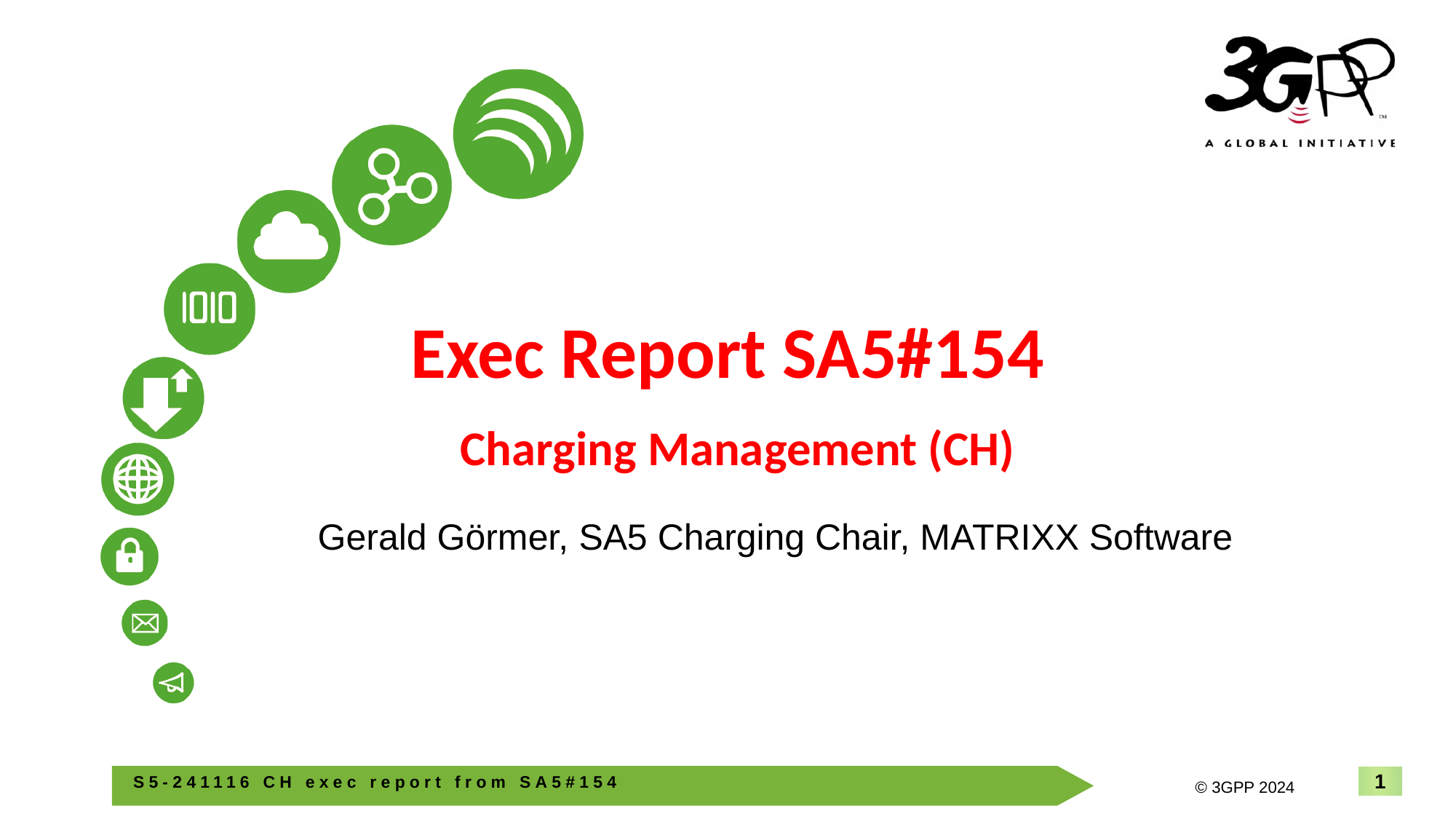

# Exec Report SA5#154 Charging Management (CH)
Gerald Görmer, SA5 Charging Chair, MATRIXX Software